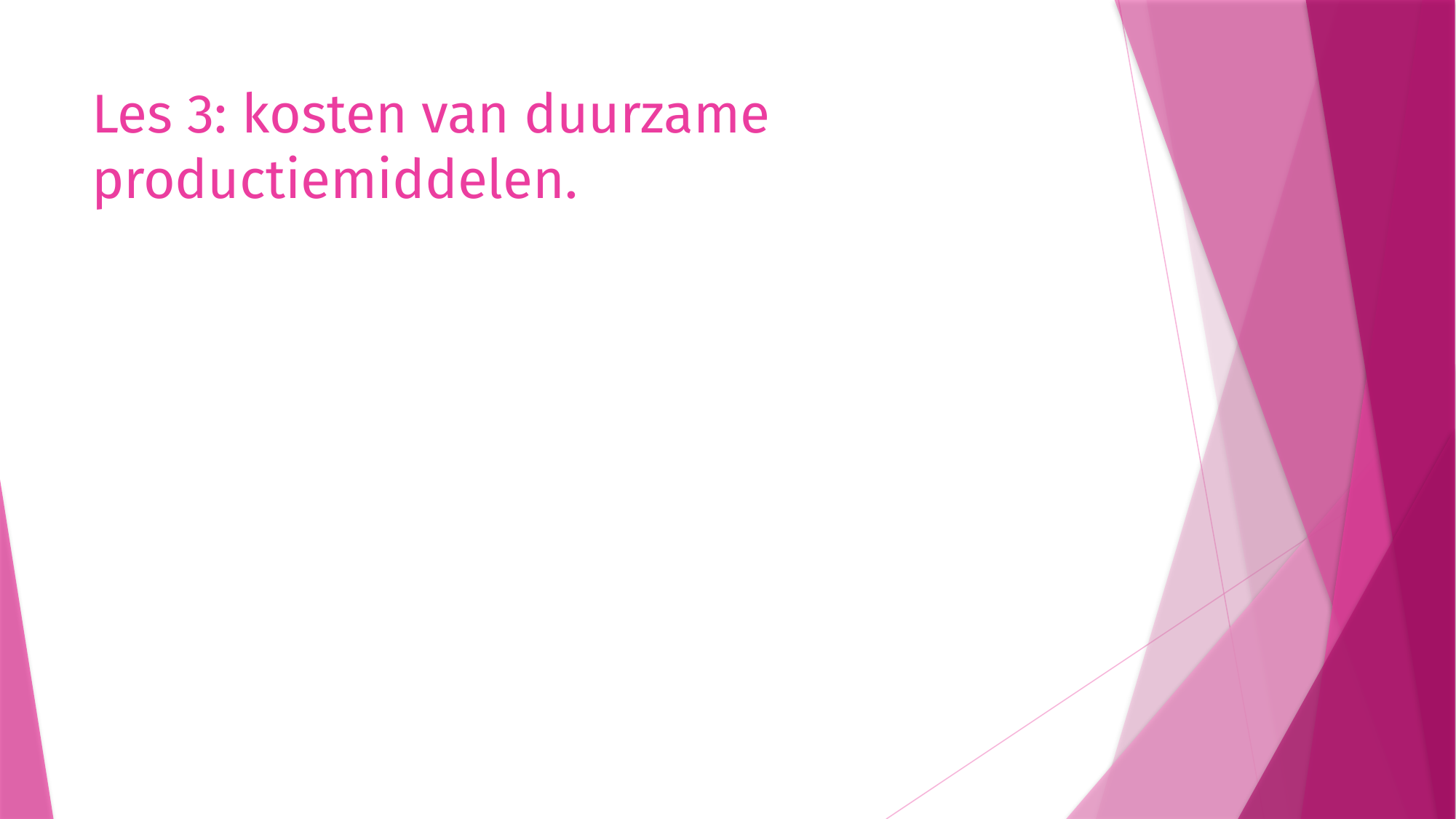

# Les 3: kosten van duurzame productiemiddelen.